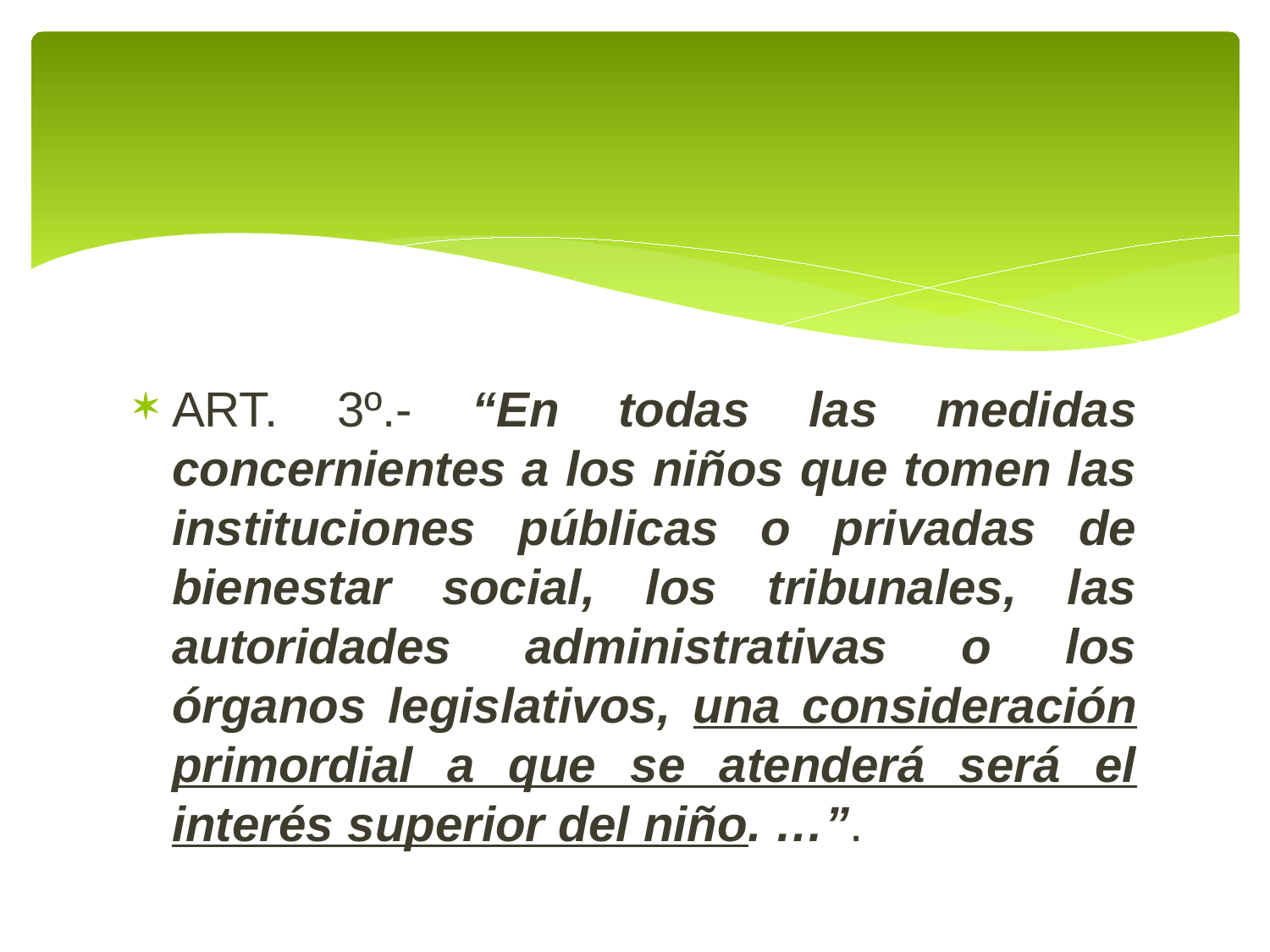

#
ART. 3º.- “En todas las medidas concernientes a los niños que tomen las instituciones públicas o privadas de bienestar social, los tribunales, las autoridades administrativas o los órganos legislativos, una consideración primordial a que se atenderá será el interés superior del niño. …”.